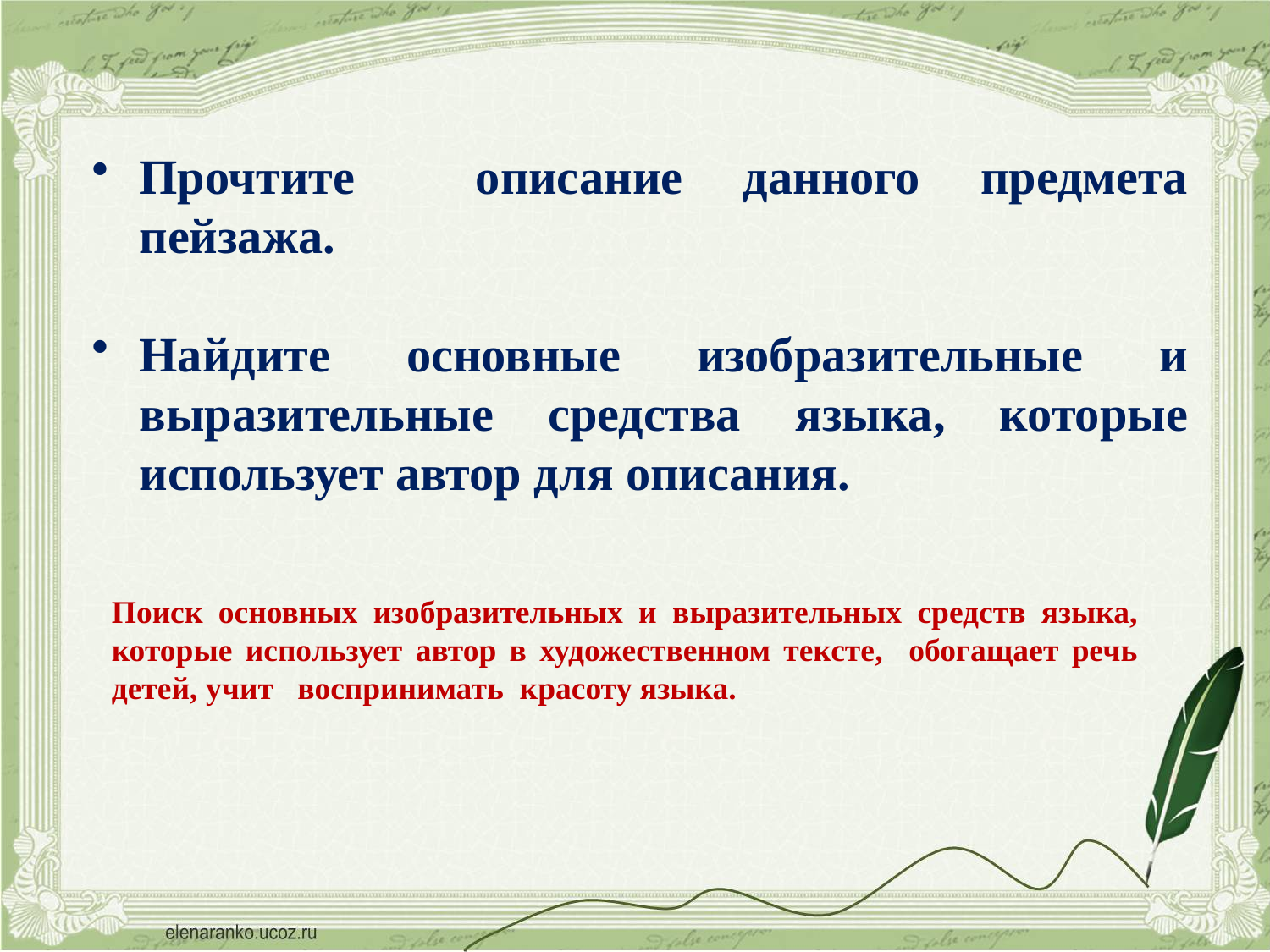

Прочтите  описание данного предмета пейзажа.

Найдите основные изобразительные и выразительные средства языка, которые использует автор для описания.

Поиск основных изобразительных и выразительных средств языка, которые использует автор в художественном тексте,  обогащает речь детей, учит   воспринимать  красоту языка.